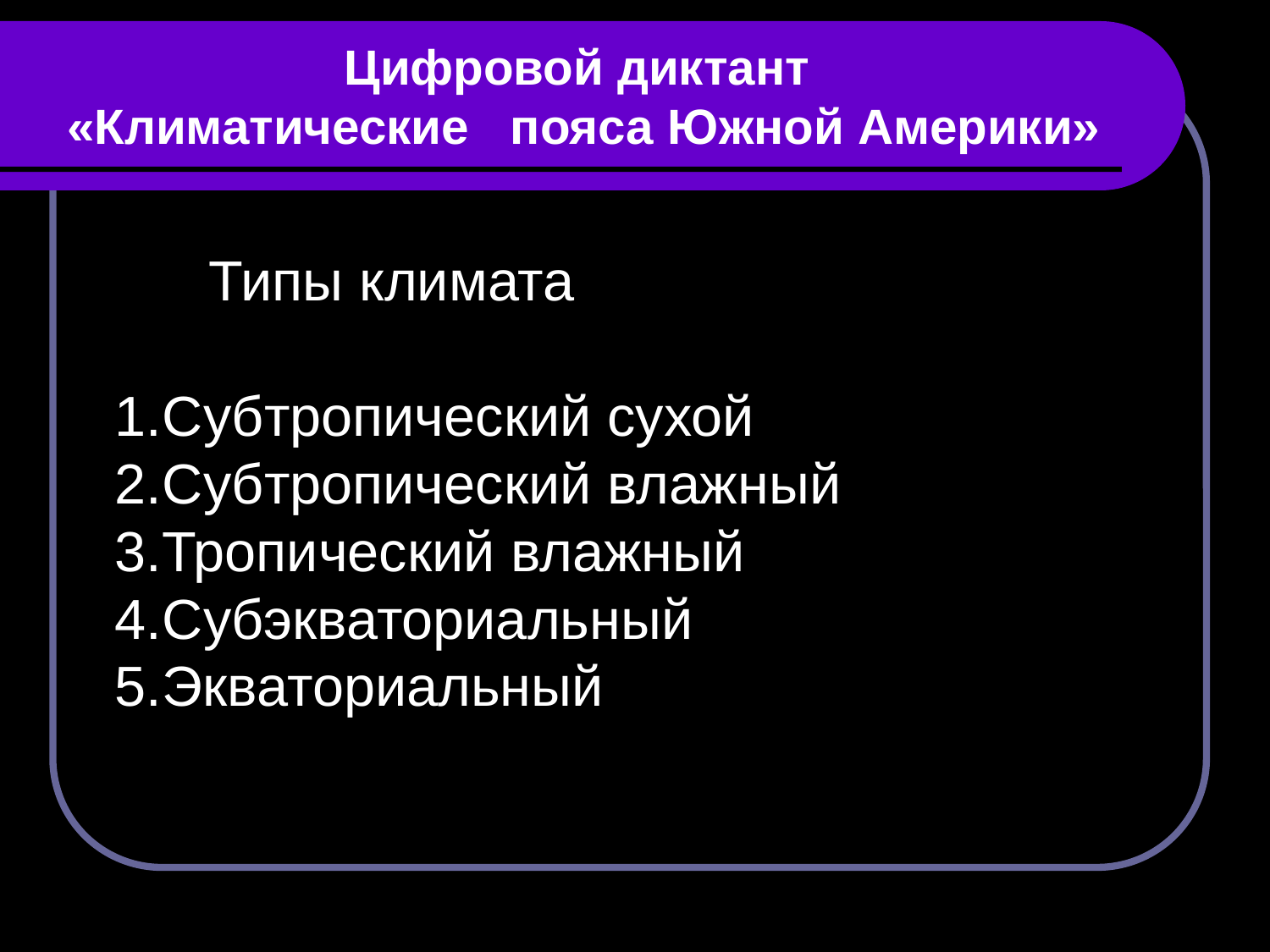

# Цифровой диктант «Климатические   пояса Южной Америки»
      Типы климата

Субтропический сухой
Субтропический влажный
Тропический влажный
Субэкваториальный
Экваториальный